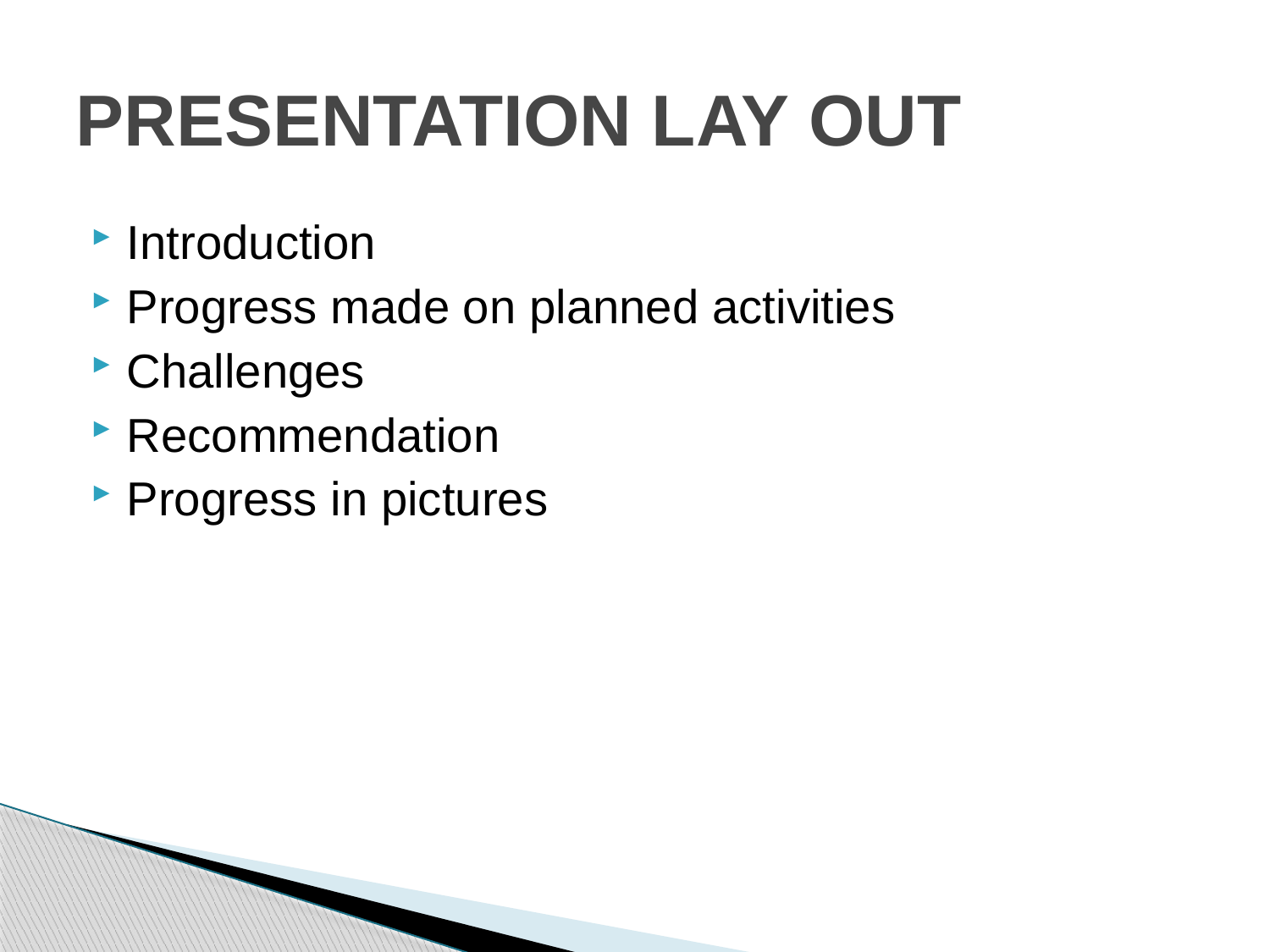

# PRESENTATION LAY OUT
Introduction
Progress made on planned activities
Challenges
Recommendation
Progress in pictures